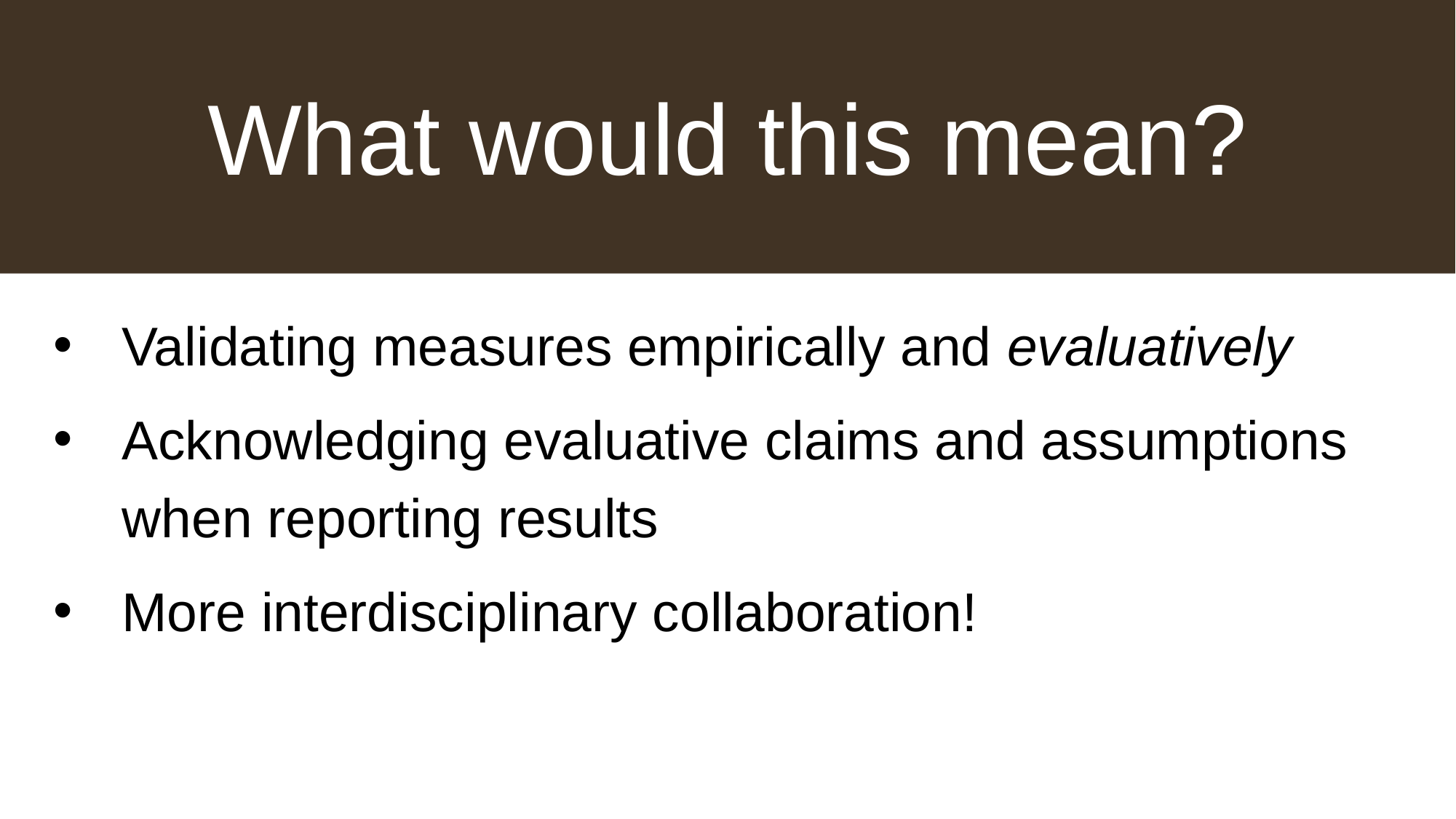

What would this mean?
Validating measures empirically and evaluatively
Acknowledging evaluative claims and assumptions when reporting results
More interdisciplinary collaboration!